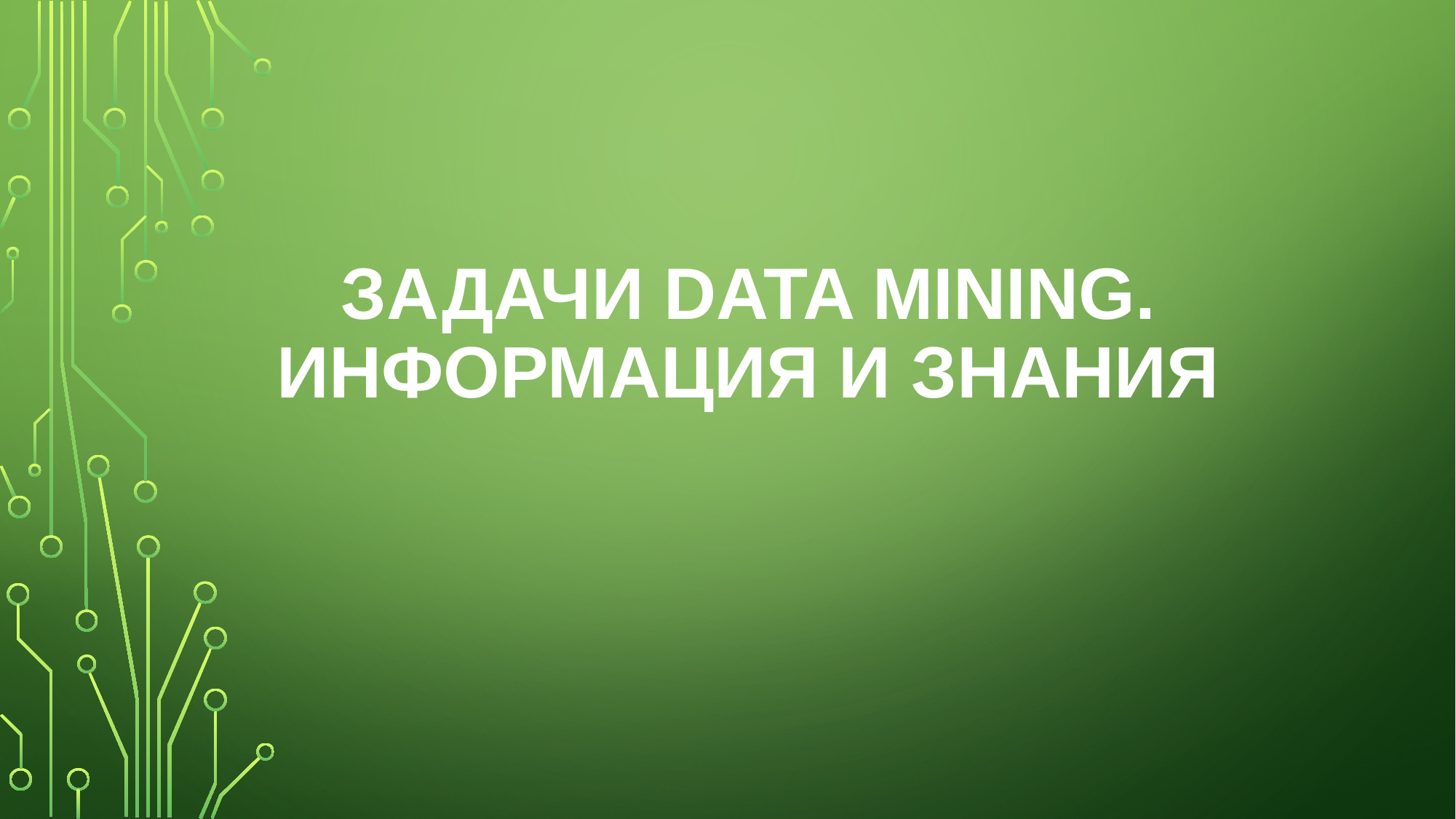

# Задачи Data Mining. Информация и знания